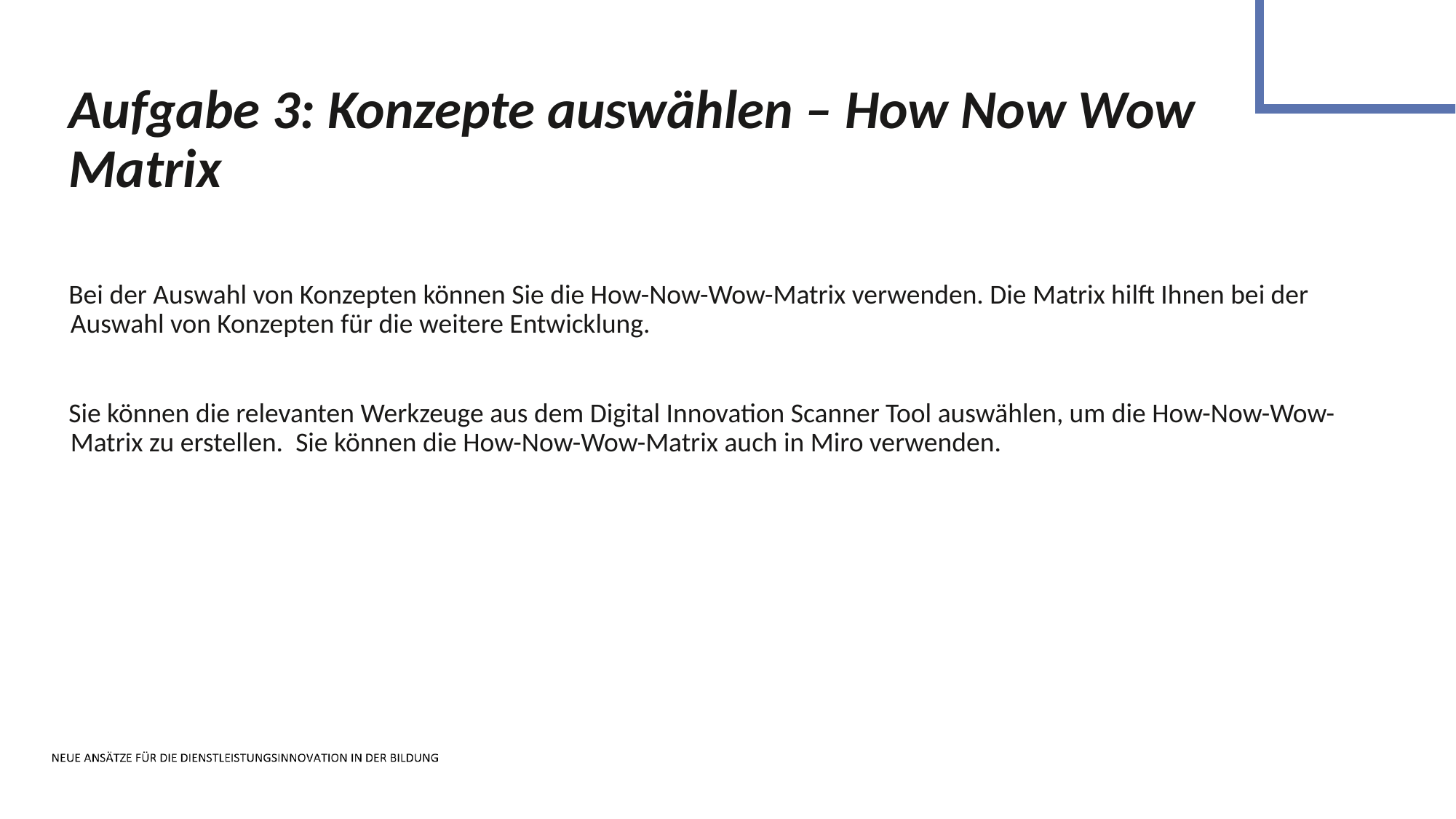

Aufgabe 3: Konzepte auswählen – How Now Wow Matrix
Bei der Auswahl von Konzepten können Sie die How-Now-Wow-Matrix verwenden. Die Matrix hilft Ihnen bei der Auswahl von Konzepten für die weitere Entwicklung.

Sie können die relevanten Werkzeuge aus dem Digital Innovation Scanner Tool auswählen, um die How-Now-Wow-Matrix zu erstellen.  Sie können die How-Now-Wow-Matrix auch in Miro verwenden.